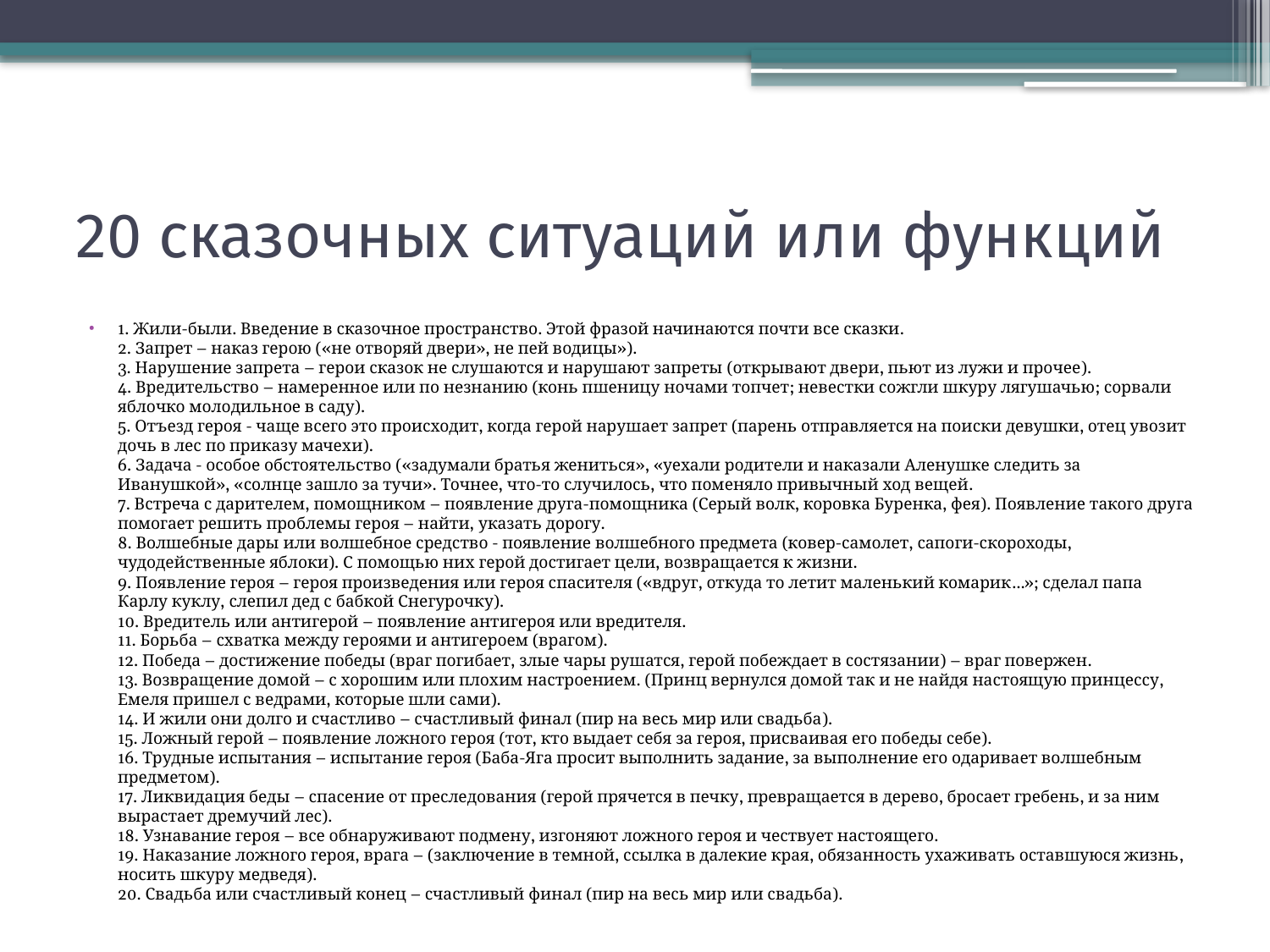

# 20 сказочных ситуаций или функций
1. Жили-были. Введение в сказочное пространство. Этой фразой начинаются почти все сказки.
2. Запрет – наказ герою («не отворяй двери», не пей водицы»).
3. Нарушение запрета – герои сказок не слушаются и нарушают запреты (открывают двери, пьют из лужи и прочее).
4. Вредительство – намеренное или по незнанию (конь пшеницу ночами топчет; невестки сожгли шкуру лягушачью; сорвали яблочко молодильное в саду).
5. Отъезд героя - чаще всего это происходит, когда герой нарушает запрет (парень отправляется на поиски девушки, отец увозит дочь в лес по приказу мачехи).
6. Задача - особое обстоятельство («задумали братья жениться», «уехали родители и наказали Аленушке следить за Иванушкой», «солнце зашло за тучи». Точнее, что-то случилось, что поменяло привычный ход вещей.
7. Встреча с дарителем, помощником – появление друга-помощника (Серый волк, коровка Буренка, фея). Появление такого друга помогает решить проблемы героя – найти, указать дорогу.
8. Волшебные дары или волшебное средство - появление волшебного предмета (ковер-самолет, сапоги-скороходы, чудодейственные яблоки). С помощью них герой достигает цели, возвращается к жизни.
9. Появление героя – героя произведения или героя спасителя («вдруг, откуда то летит маленький комарик…»; сделал папа Карлу куклу, слепил дед с бабкой Снегурочку).
10. Вредитель или антигерой – появление антигероя или вредителя.
11. Борьба – схватка между героями и антигероем (врагом).
12. Победа – достижение победы (враг погибает, злые чары рушатся, герой побеждает в состязании) – враг повержен.
13. Возвращение домой – с хорошим или плохим настроением. (Принц вернулся домой так и не найдя настоящую принцессу, Емеля пришел с ведрами, которые шли сами).
14. И жили они долго и счастливо – счастливый финал (пир на весь мир или свадьба).
15. Ложный герой – появление ложного героя (тот, кто выдает себя за героя, присваивая его победы себе).
16. Трудные испытания – испытание героя (Баба-Яга просит выполнить задание, за выполнение его одаривает волшебным предметом).
17. Ликвидация беды – спасение от преследования (герой прячется в печку, превращается в дерево, бросает гребень, и за ним вырастает дремучий лес).
18. Узнавание героя – все обнаруживают подмену, изгоняют ложного героя и чествует настоящего.
19. Наказание ложного героя, врага – (заключение в темной, ссылка в далекие края, обязанность ухаживать оставшуюся жизнь, носить шкуру медведя).
20. Свадьба или счастливый конец – счастливый финал (пир на весь мир или свадьба).